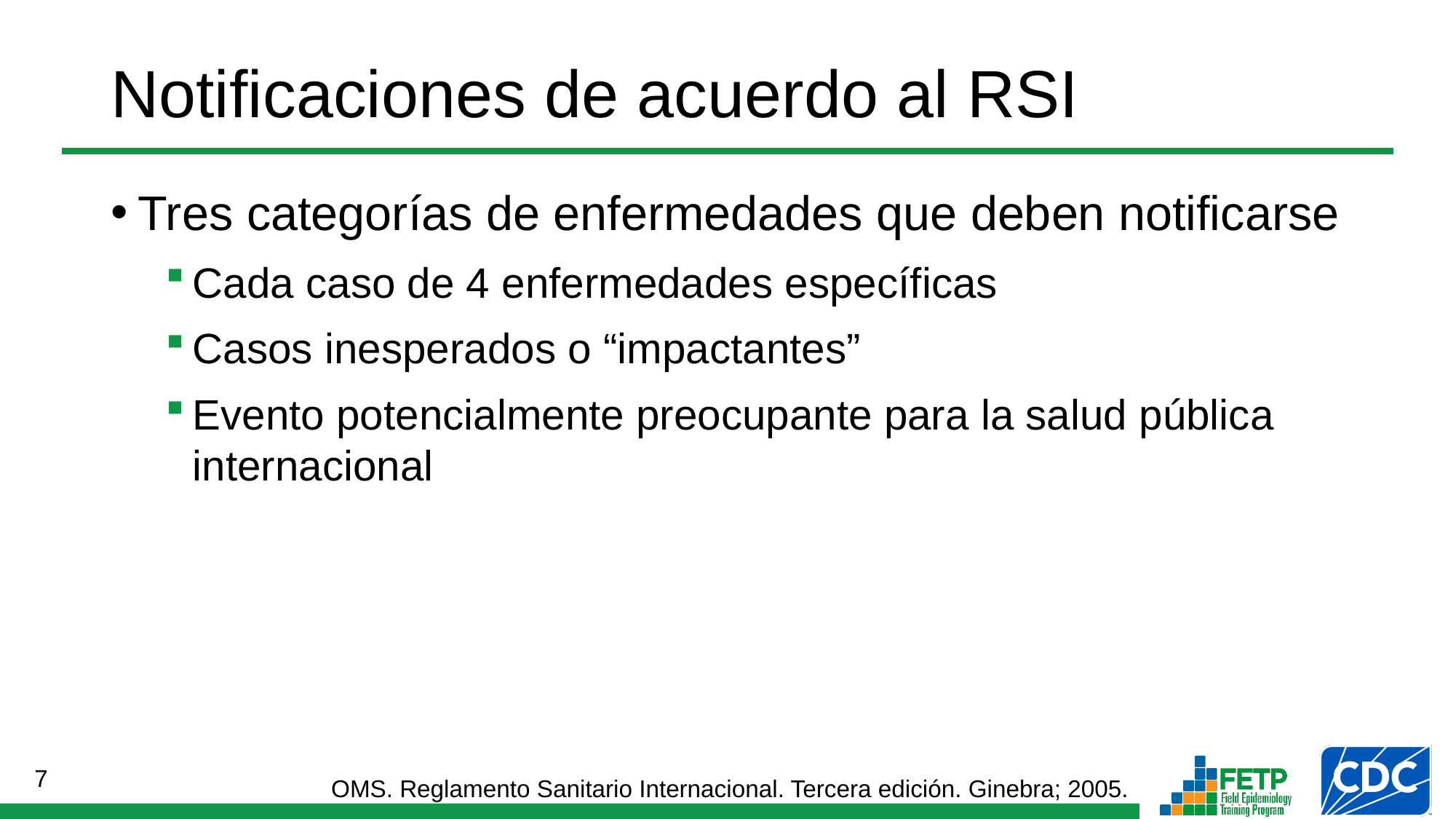

# Notificaciones de acuerdo al RSI
Tres categorías de enfermedades que deben notificarse
Cada caso de 4 enfermedades específicas
Casos inesperados o “impactantes”
Evento potencialmente preocupante para la salud pública internacional

OMS. Reglamento Sanitario Internacional. Tercera edición. Ginebra; 2005.